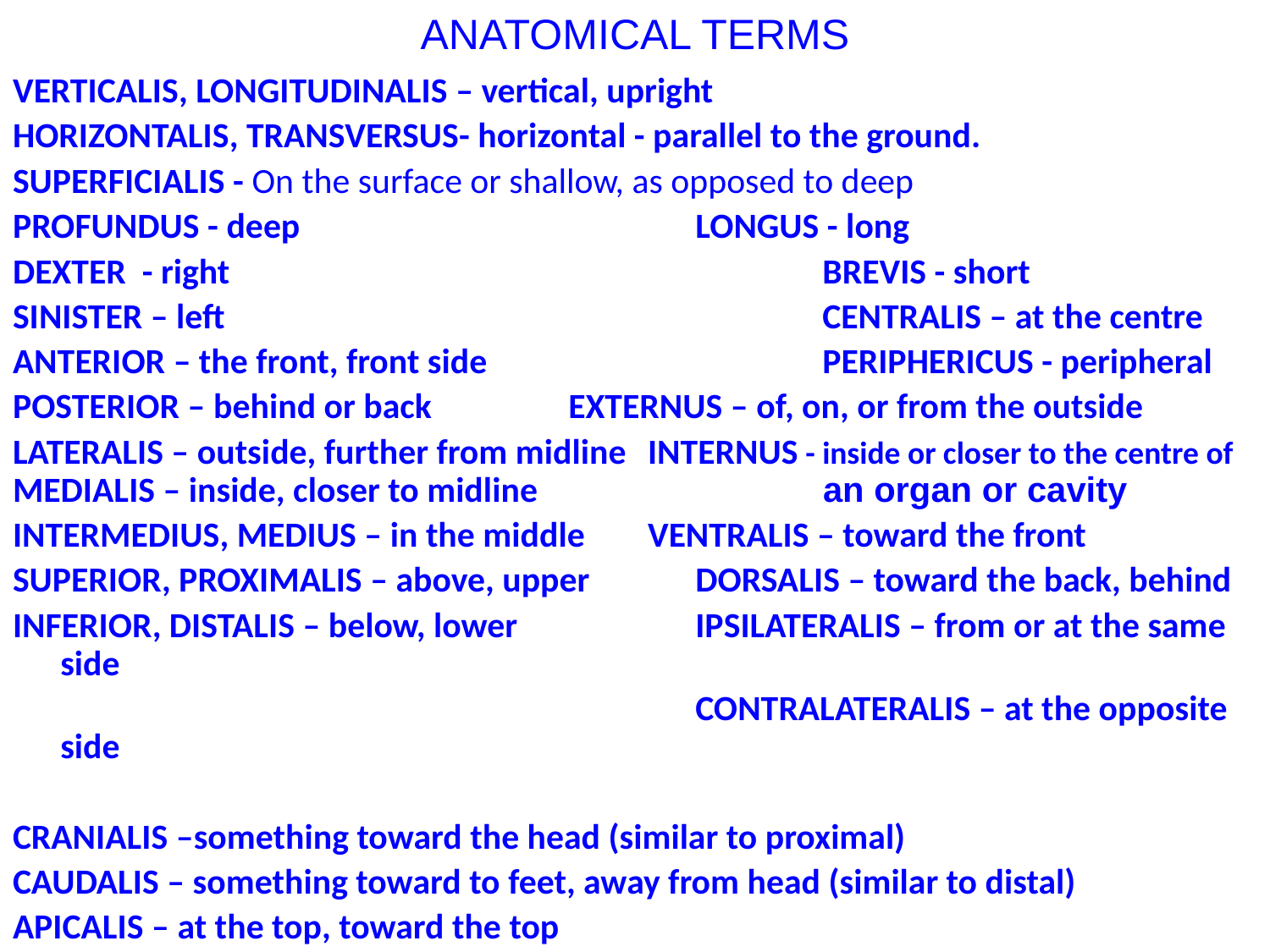

# ANATOMICAL TERMS
VERTICALIS, LONGITUDINALIS – vertical, upright
HORIZONTALIS, TRANSVERSUS- horizontal - parallel to the ground.
SUPERFICIALIS - On the surface or shallow, as opposed to deep
PROFUNDUS - deep				LONGUS - long
DEXTER  - right					BREVIS - short
SINISTER – left					CENTRALIS – at the centre
ANTERIOR – the front, front side			PERIPHERICUS - peripheral
POSTERIOR – behind or back		EXTERNUS – of, on, or from the outside
LATERALIS – outside, further from midline	INTERNUS - inside or closer to the centre of
MEDIALIS – inside, closer to midline	 	      an organ or cavity
INTERMEDIUS, MEDIUS – in the middle 	VENTRALIS – toward the front
SUPERIOR, PROXIMALIS – above, upper	DORSALIS – toward the back, behind
INFERIOR, DISTALIS – below, lower		IPSILATERALIS – from or at the same side
						CONTRALATERALIS – at the opposite side

CRANIALIS –something toward the head (similar to proximal)
CAUDALIS – something toward to feet, away from head (similar to distal)
APICALIS – at the top, toward the top
BASALIS – at the base, toward to base